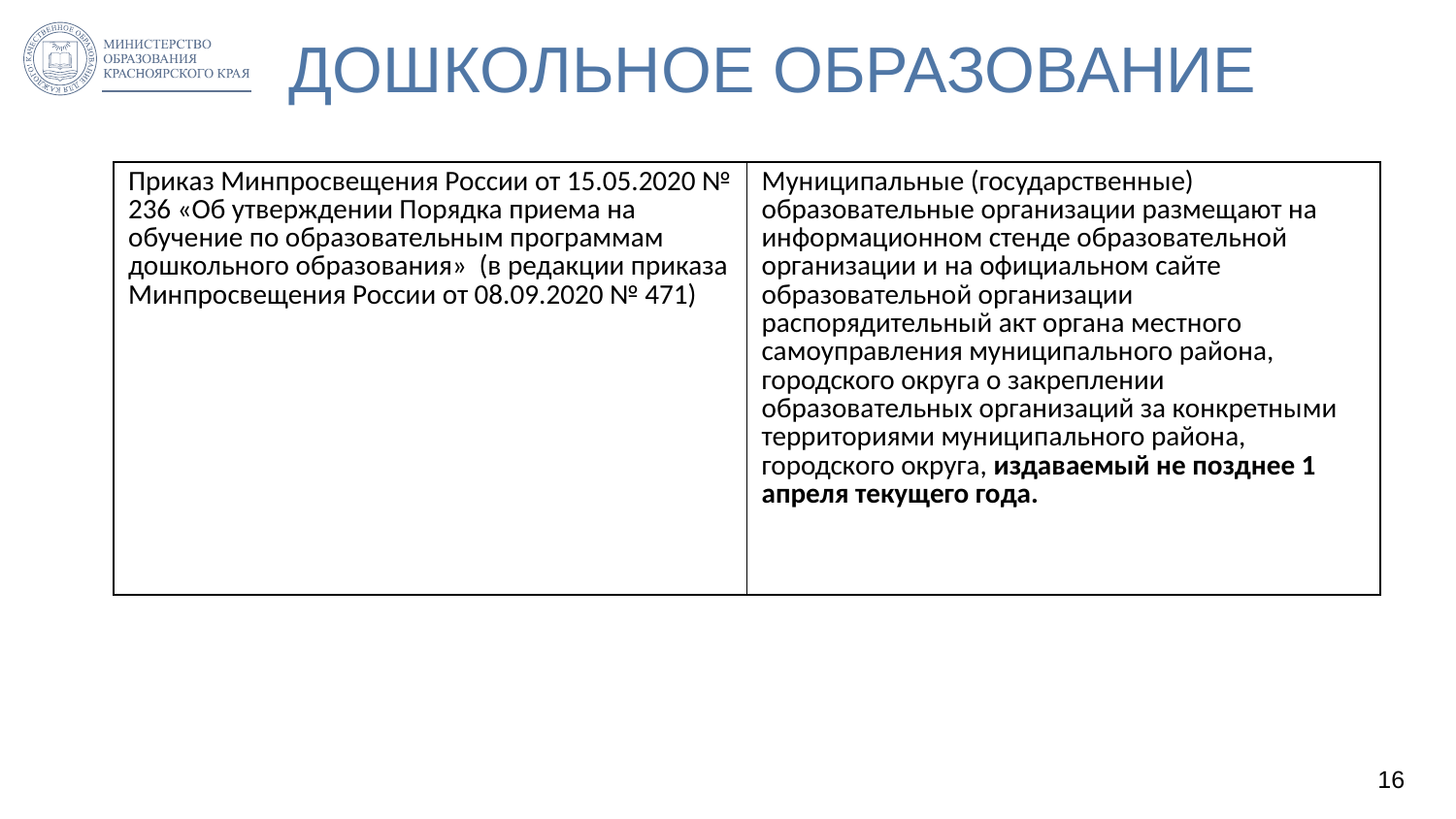

# ДОШКОЛЬНОЕ ОБРАЗОВАНИЕ
| Приказ Минпросвещения России от 15.05.2020 № 236 «Об утверждении Порядка приема на обучение по образовательным программам дошкольного образования» (в редакции приказа Минпросвещения России от 08.09.2020 № 471) | Муниципальные (государственные) образовательные организации размещают на информационном стенде образовательной организации и на официальном сайте образовательной организации распорядительный акт органа местного самоуправления муниципального района, городского округа о закреплении образовательных организаций за конкретными территориями муниципального района, городского округа, издаваемый не позднее 1 апреля текущего года. |
| --- | --- |
16